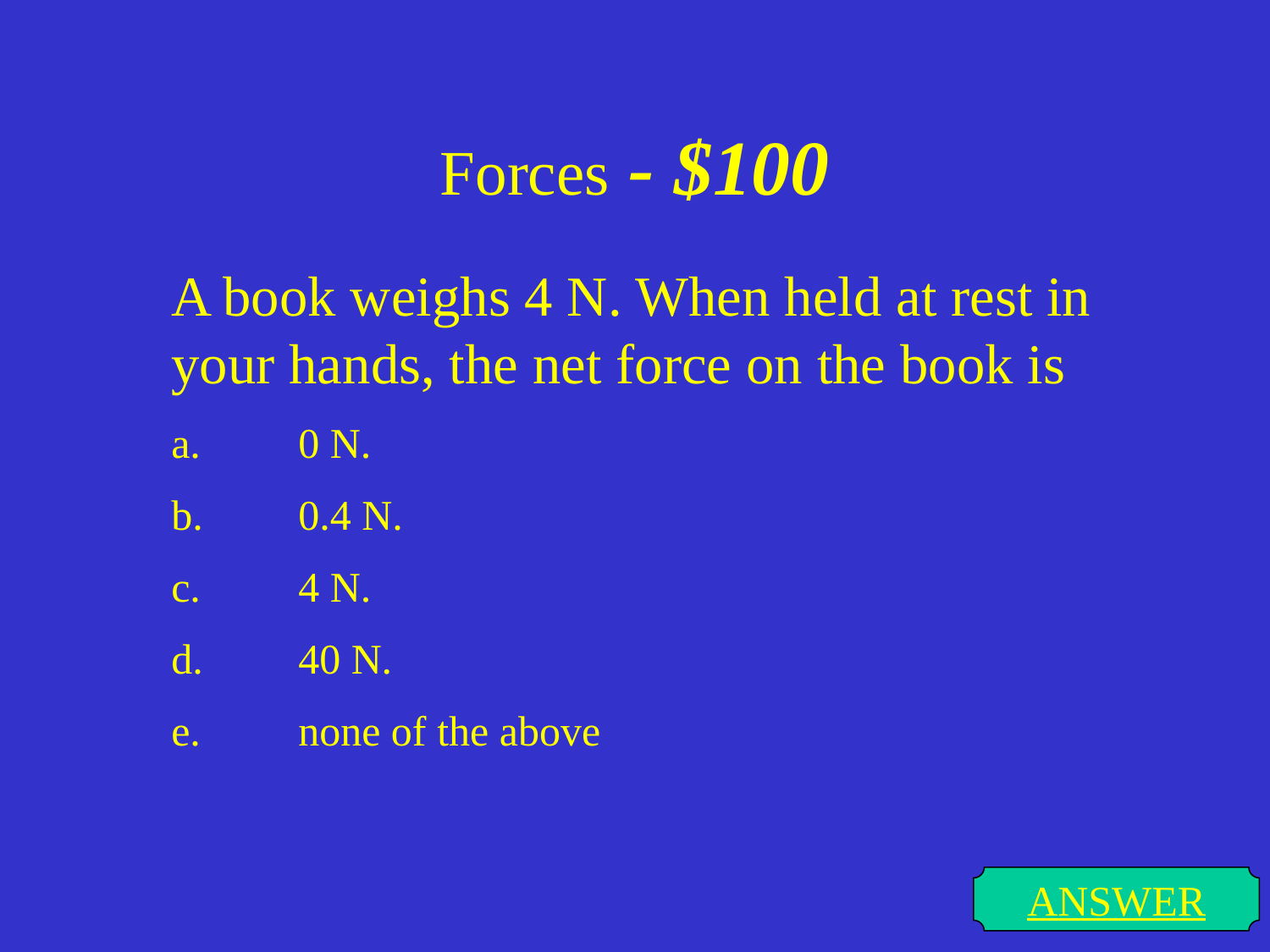

# Forces - $100
A book weighs 4 N. When held at rest in your hands, the net force on the book is
a.	0 N.
b.	0.4 N.
c.	4 N.
d.	40 N.
e.	none of the above

ANSWER